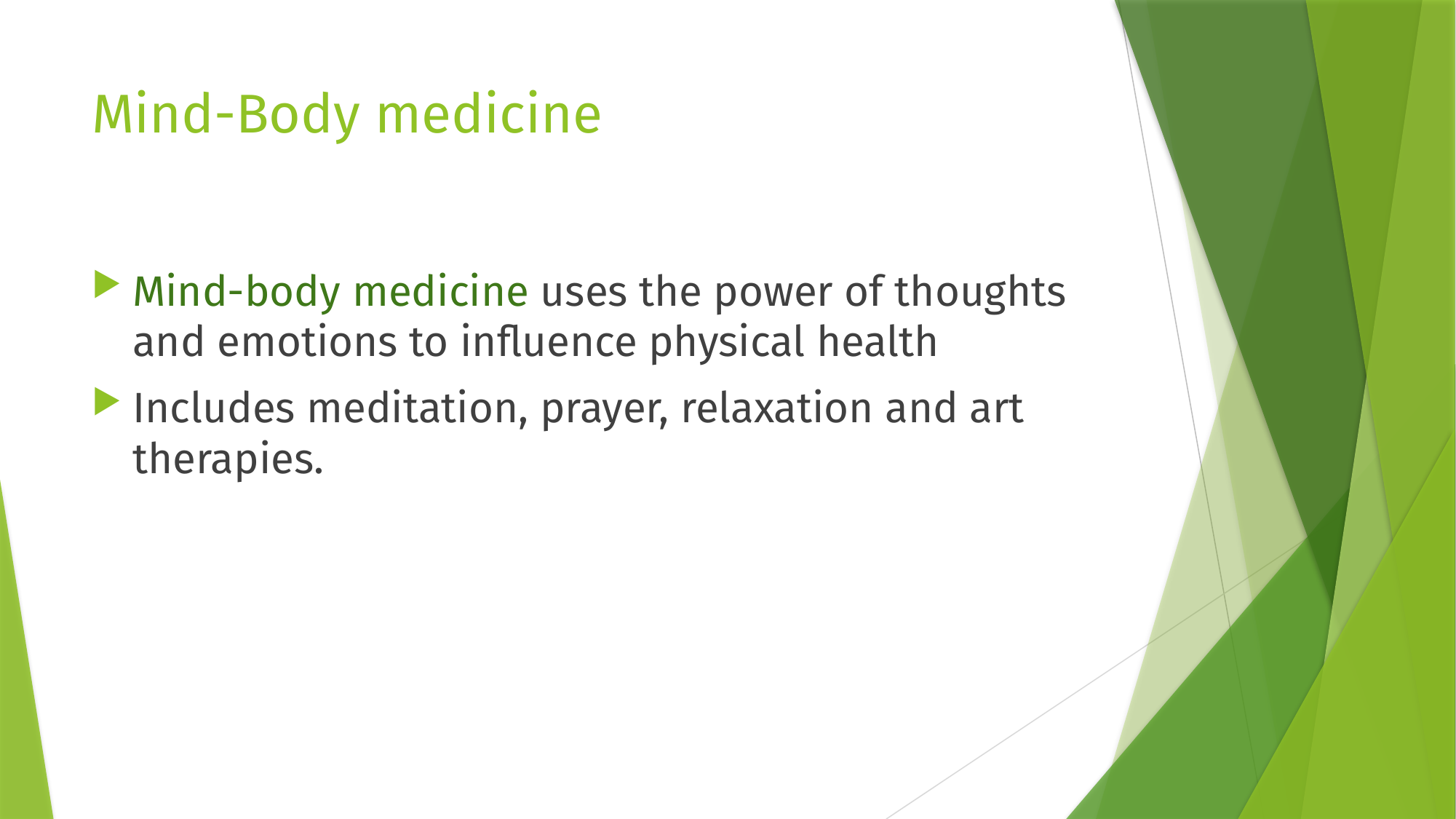

# Mind-Body medicine
Mind-body medicine uses the power of thoughts and emotions to influence physical health
Includes meditation, prayer, relaxation and art therapies.